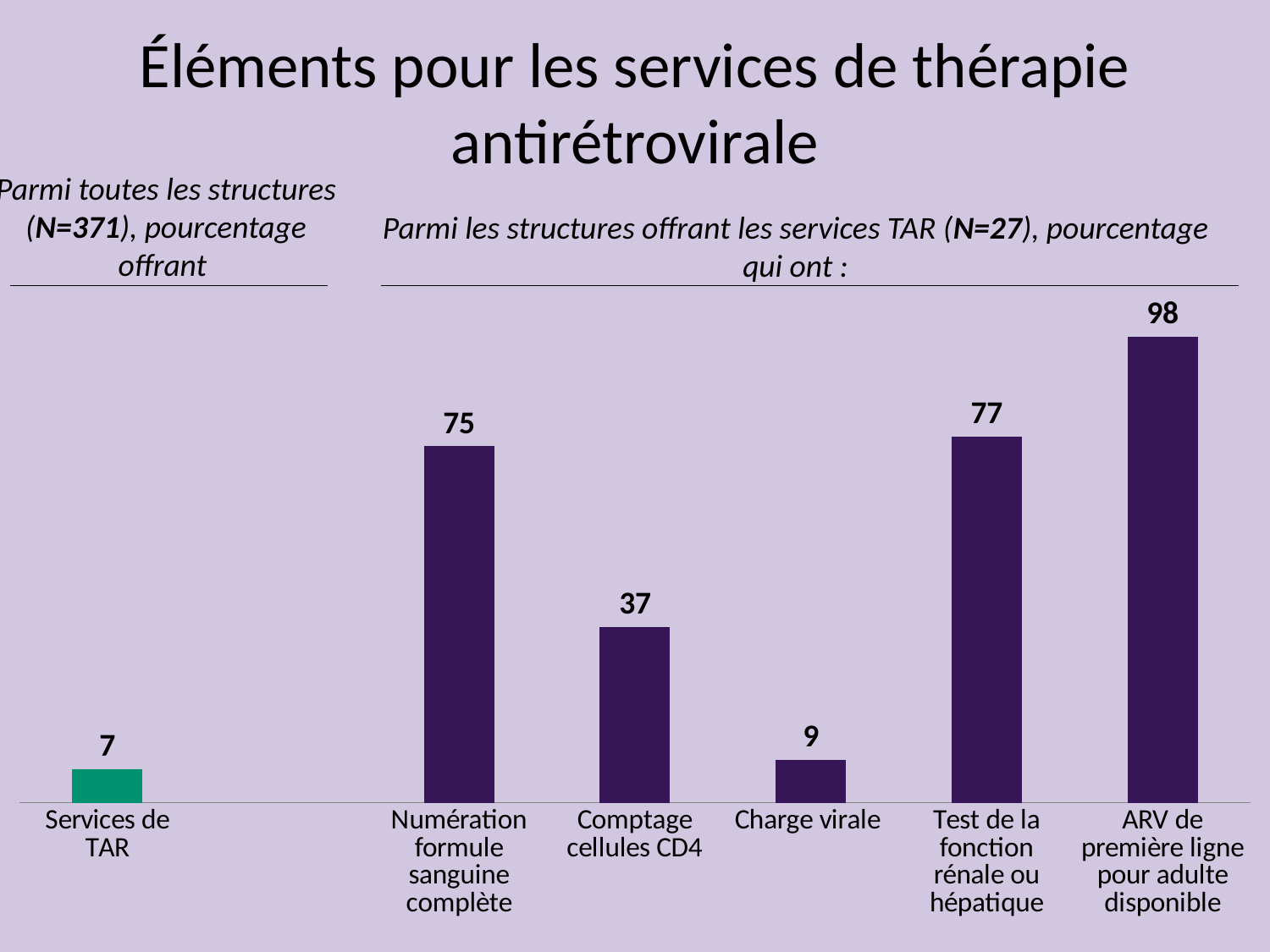

# Éléments pour les services de thérapie antirétrovirale
Parmi toutes les structures (N=371), pourcentage offrant
Parmi les structures offrant les services TAR (N=27), pourcentage qui ont :

### Chart

| Category | Series 1 |
|---|---|
| Services de TAR | 7.0 |
|  | None |
| Numération formule sanguine complète | 75.0 |
| Comptage cellules CD4 | 37.0 |
| Charge virale  | 9.0 |
| Test de la fonction rénale ou hépatique | 77.0 |
| ARV de première ligne pour adulte disponible | 98.0 |